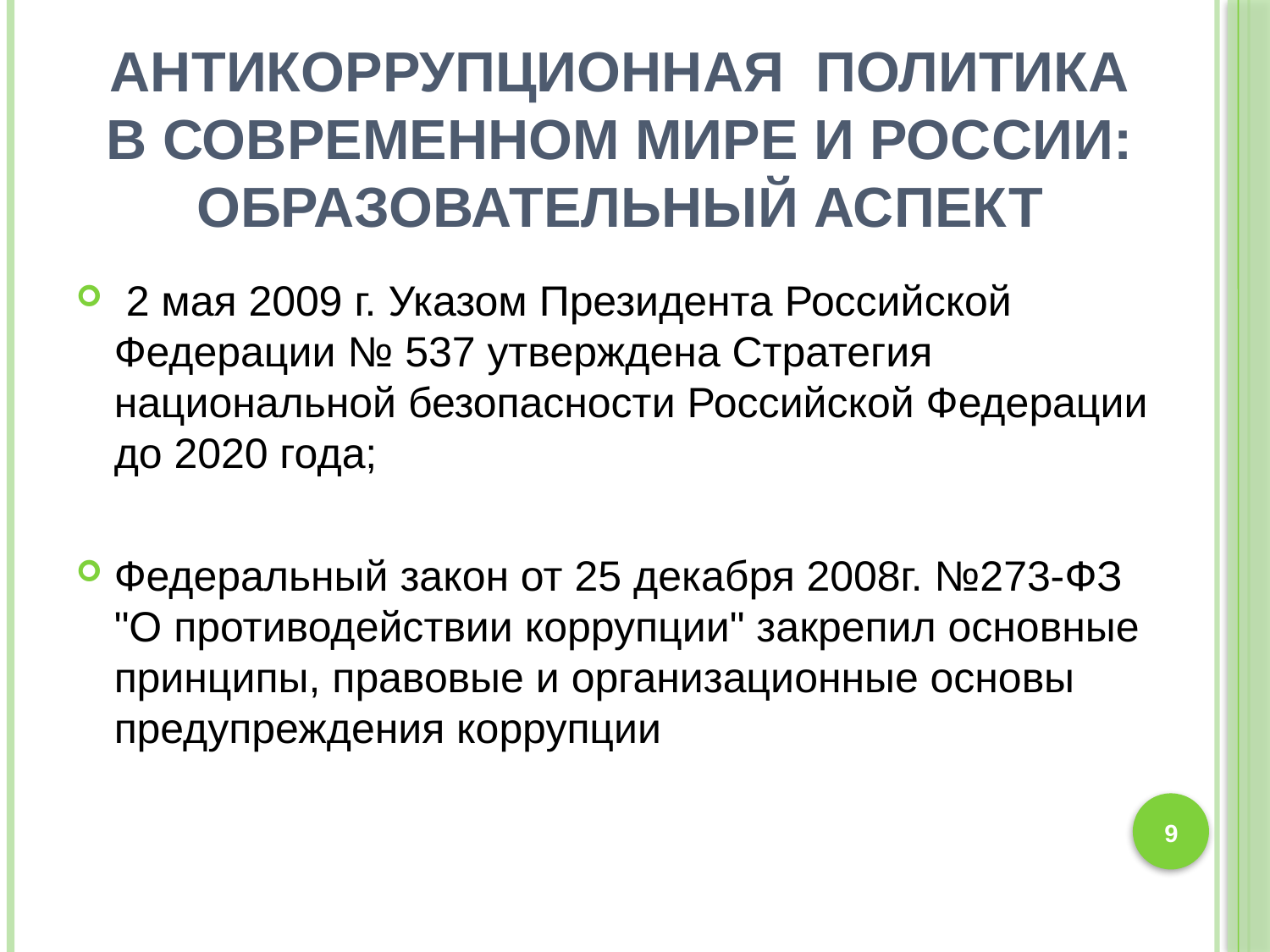

# Антикоррупционная  политика в современном мире и России: образовательный аспект
 2 мая 2009 г. Указом Президента Российской Федерации № 537 утверждена Стратегия национальной безопасности Российской Федерации до 2020 года;

Федеральный закон от 25 декабря 2008г. №273-ФЗ "О противодействии коррупции" закрепил основные принципы, правовые и организационные основы предупреждения коррупции

9